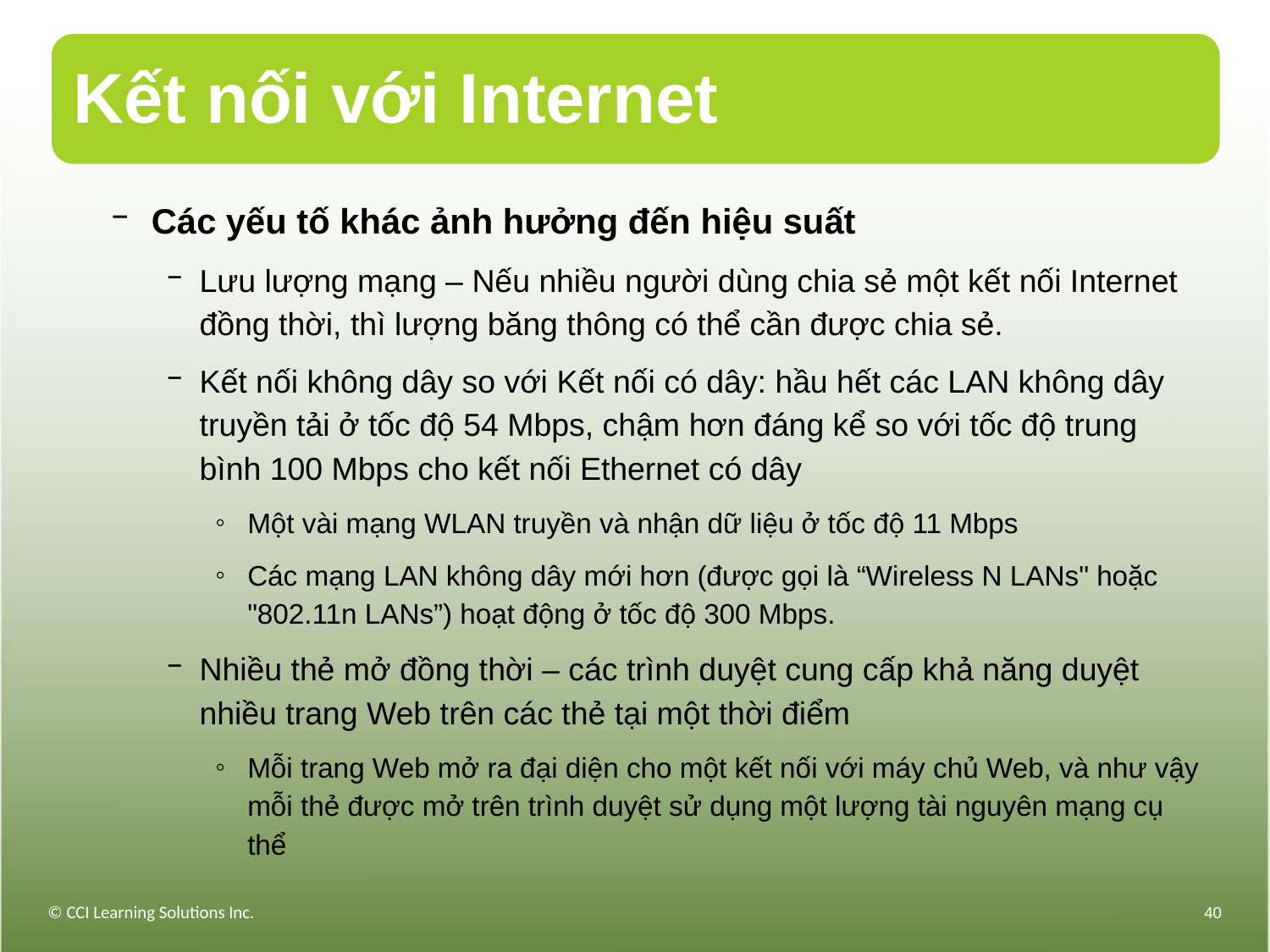

# Kết nối với Internet
Các yếu tố khác ảnh hưởng đến hiệu suất
Lưu lượng mạng – Nếu nhiều người dùng chia sẻ một kết nối Internet đồng thời, thì lượng băng thông có thể cần được chia sẻ.
Kết nối không dây so với Kết nối có dây: hầu hết các LAN không dây truyền tải ở tốc độ 54 Mbps, chậm hơn đáng kể so với tốc độ trung bình 100 Mbps cho kết nối Ethernet có dây
Một vài mạng WLAN truyền và nhận dữ liệu ở tốc độ 11 Mbps
Các mạng LAN không dây mới hơn (được gọi là “Wireless N LANs" hoặc "802.11n LANs”) hoạt động ở tốc độ 300 Mbps.
Nhiều thẻ mở đồng thời – các trình duyệt cung cấp khả năng duyệt nhiều trang Web trên các thẻ tại một thời điểm
Mỗi trang Web mở ra đại diện cho một kết nối với máy chủ Web, và như vậy mỗi thẻ được mở trên trình duyệt sử dụng một lượng tài nguyên mạng cụ thể

© CCI Learning Solutions Inc.
40